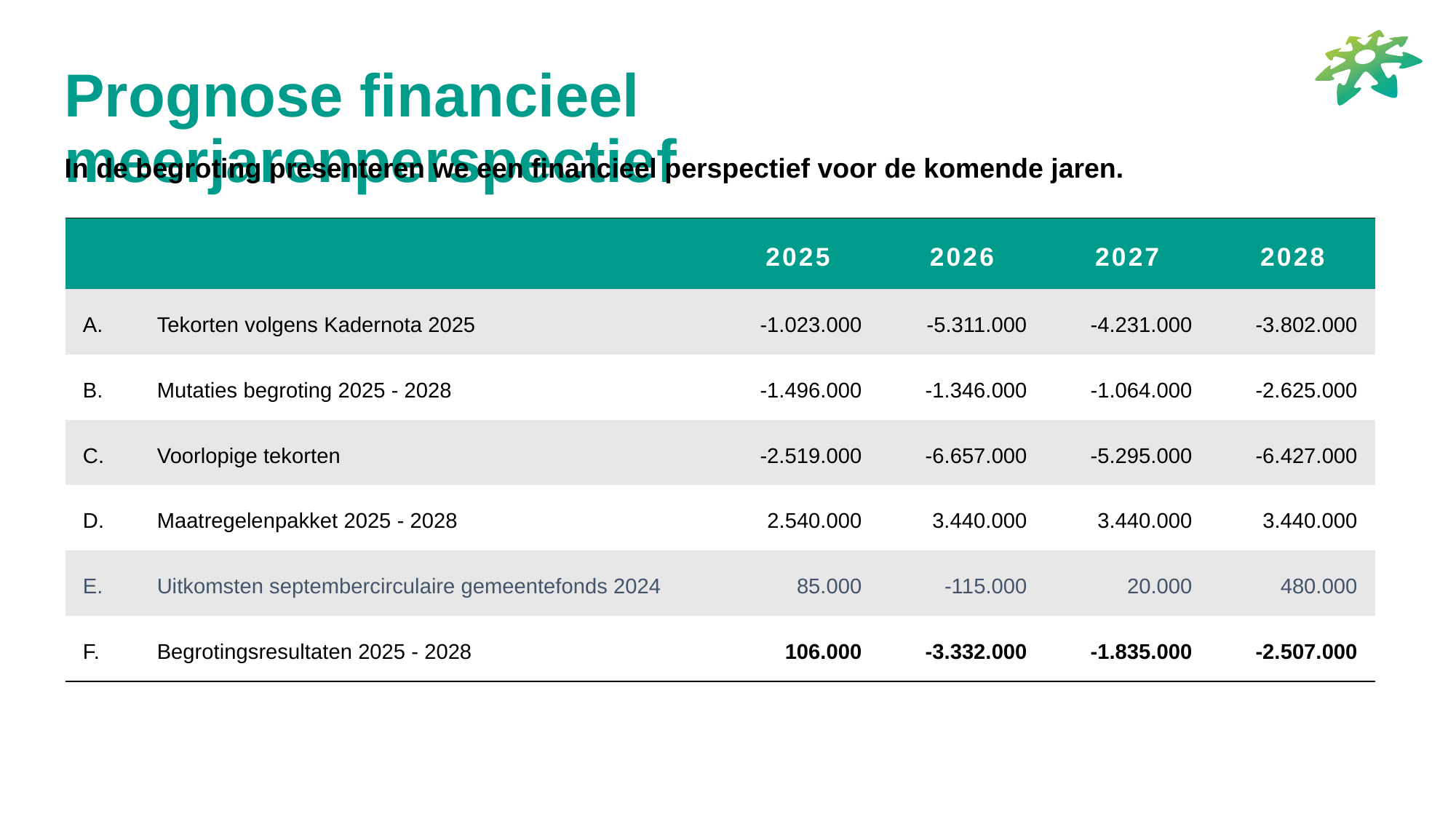

# Prognose financieel meerjarenperspectief
In de begroting presenteren we een financieel perspectief voor de komende jaren.
|  |  | 2025 | 2026 | 2027 | 2028 |
| --- | --- | --- | --- | --- | --- |
| A. | Tekorten volgens Kadernota 2025 | -1.023.000 | -5.311.000 | -4.231.000 | -3.802.000 |
| B. | Mutaties begroting 2025 - 2028 | -1.496.000 | -1.346.000 | -1.064.000 | -2.625.000 |
| C. | Voorlopige tekorten | -2.519.000 | -6.657.000 | -5.295.000 | -6.427.000 |
| D. | Maatregelenpakket 2025 - 2028 | 2.540.000 | 3.440.000 | 3.440.000 | 3.440.000 |
| E. | Uitkomsten septembercirculaire gemeentefonds 2024 | 85.000 | -115.000 | 20.000 | 480.000 |
| F. | Begrotingsresultaten 2025 - 2028 | 106.000 | -3.332.000 | -1.835.000 | -2.507.000 |
| Jaar | Begrotingsresultaten vanuit het raadsvoorstel |
| --- | --- |
| 2025 | € 21.000 |
| 2026 | - € 3.217.000 |
| 2027 | - € 1.885.000 |
| 2028 | - € 2.987.000 |